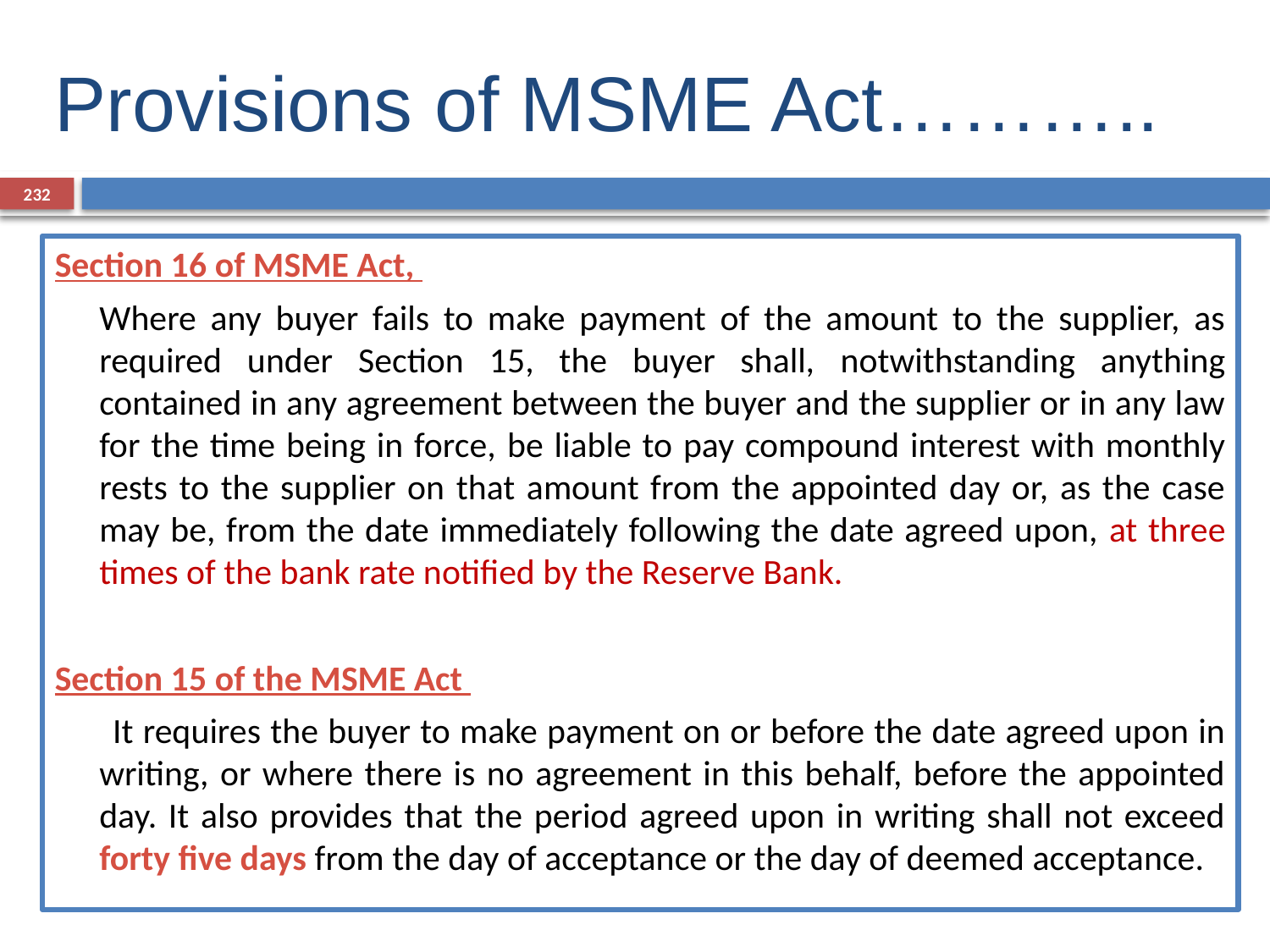

# Provisions of MSME Act………..
232
Section 16 of MSME Act,
	Where any buyer fails to make payment of the amount to the supplier, as required under Section 15, the buyer shall, notwithstanding anything contained in any agreement between the buyer and the supplier or in any law for the time being in force, be liable to pay compound interest with monthly rests to the supplier on that amount from the appointed day or, as the case may be, from the date immediately following the date agreed upon, at three times of the bank rate notified by the Reserve Bank.

Section 15 of the MSME Act
      It requires the buyer to make payment on or before the date agreed upon in writing, or where there is no agreement in this behalf, before the appointed day. It also provides that the period agreed upon in writing shall not exceed forty five days from the day of acceptance or the day of deemed acceptance.